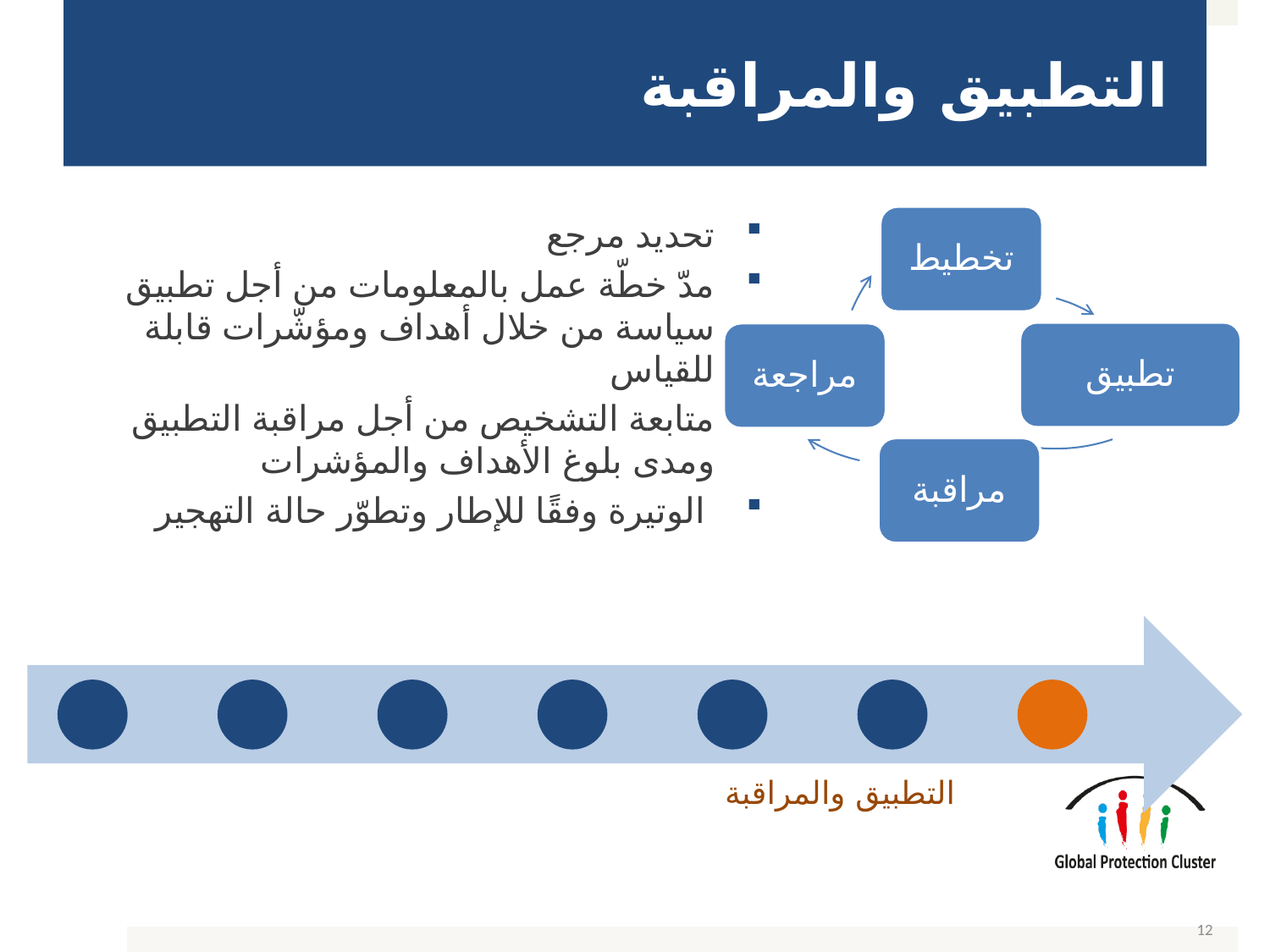

# التطبيق والمراقبة
تحديد مرجع
مدّ خطّة عمل بالمعلومات من أجل تطبيق سياسة من خلال أهداف ومؤشّرات قابلة للقياس
متابعة التشخيص من أجل مراقبة التطبيق ومدى بلوغ الأهداف والمؤشرات
 الوتيرة وفقًا للإطار وتطوّر حالة التهجير
تخطيط
تطبيق
مراقبة
مراجعة

التطبيق والمراقبة